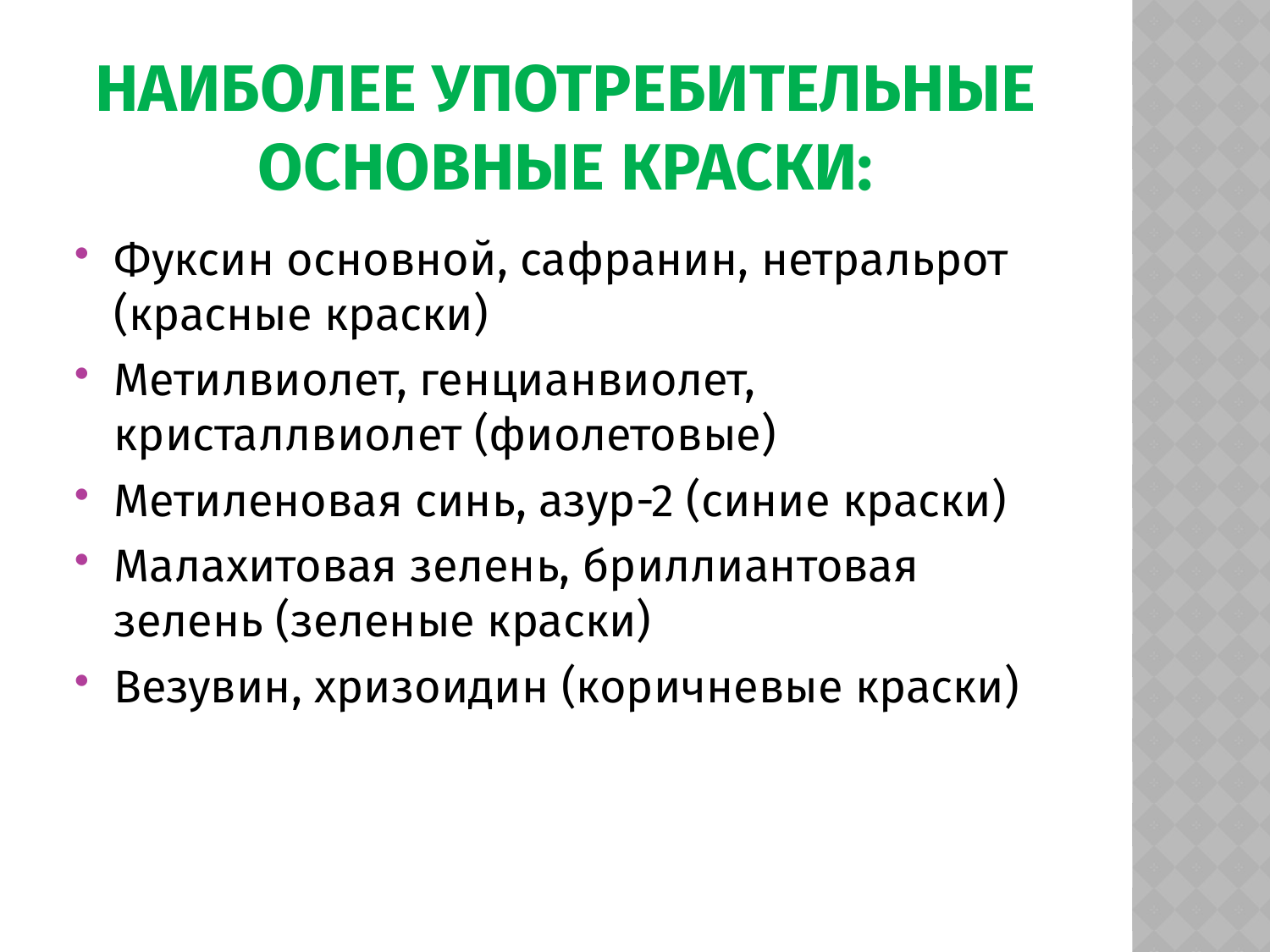

# Наиболее употребительные основные краски:
Фуксин основной, сафранин, нетральрот (красные краски)
Метилвиолет, генцианвиолет, кристаллвиолет (фиолетовые)
Метиленовая синь, азур-2 (синие краски)
Малахитовая зелень, бриллиантовая зелень (зеленые краски)
Везувин, хризоидин (коричневые краски)